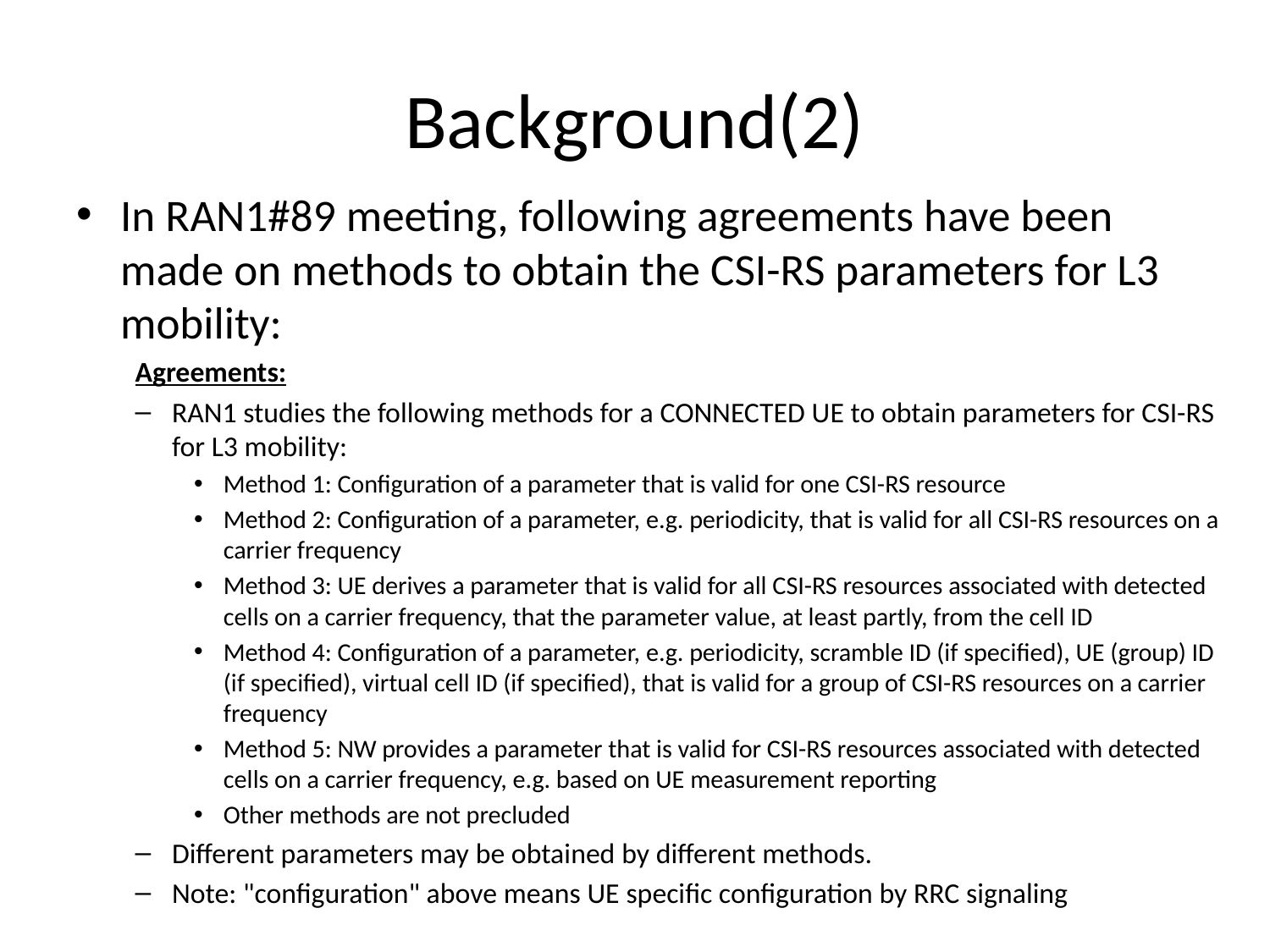

# Background(2)
In RAN1#89 meeting, following agreements have been made on methods to obtain the CSI-RS parameters for L3 mobility:
Agreements:
RAN1 studies the following methods for a CONNECTED UE to obtain parameters for CSI-RS for L3 mobility:
Method 1: Configuration of a parameter that is valid for one CSI-RS resource
Method 2: Configuration of a parameter, e.g. periodicity, that is valid for all CSI-RS resources on a carrier frequency
Method 3: UE derives a parameter that is valid for all CSI-RS resources associated with detected cells on a carrier frequency, that the parameter value, at least partly, from the cell ID
Method 4: Configuration of a parameter, e.g. periodicity, scramble ID (if specified), UE (group) ID (if specified), virtual cell ID (if specified), that is valid for a group of CSI-RS resources on a carrier frequency
Method 5: NW provides a parameter that is valid for CSI-RS resources associated with detected cells on a carrier frequency, e.g. based on UE measurement reporting
Other methods are not precluded
Different parameters may be obtained by different methods.
Note: "configuration" above means UE specific configuration by RRC signaling